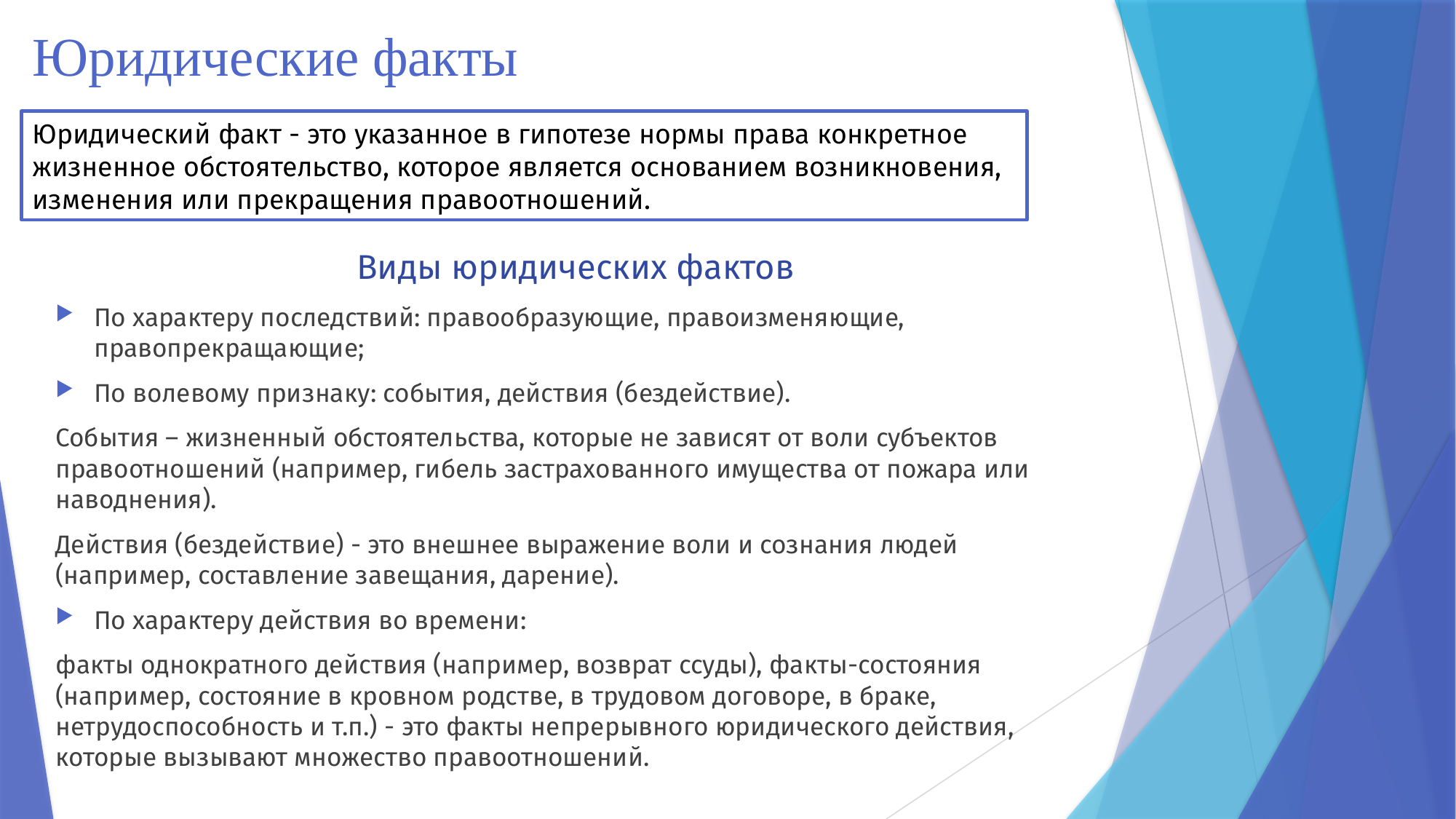

# Юридические факты
Юридический факт - это указанное в гипотезе нормы права конкретное жизненное обстоятельство, которое является основанием возникновения, изменения или прекращения правоотношений.
Виды юридических фактов
По характеру последствий: правообразующие, правоизменяющие, правопрекращающие;
По волевому признаку: события, действия (бездействие).
События – жизненный обстоятельства, которые не зависят от воли субъектов правоотношений (например, гибель застрахованного имущества от пожара или наводнения).
Действия (бездействие) - это внешнее выражение воли и сознания людей (например, составление завещания, дарение).
По характеру действия во времени:
факты однократного действия (например, возврат ссуды), факты-состояния (например, состояние в кровном родстве, в трудовом договоре, в браке, нетрудоспособность и т.п.) - это факты непрерывного юридического действия, которые вызывают множество правоотношений.